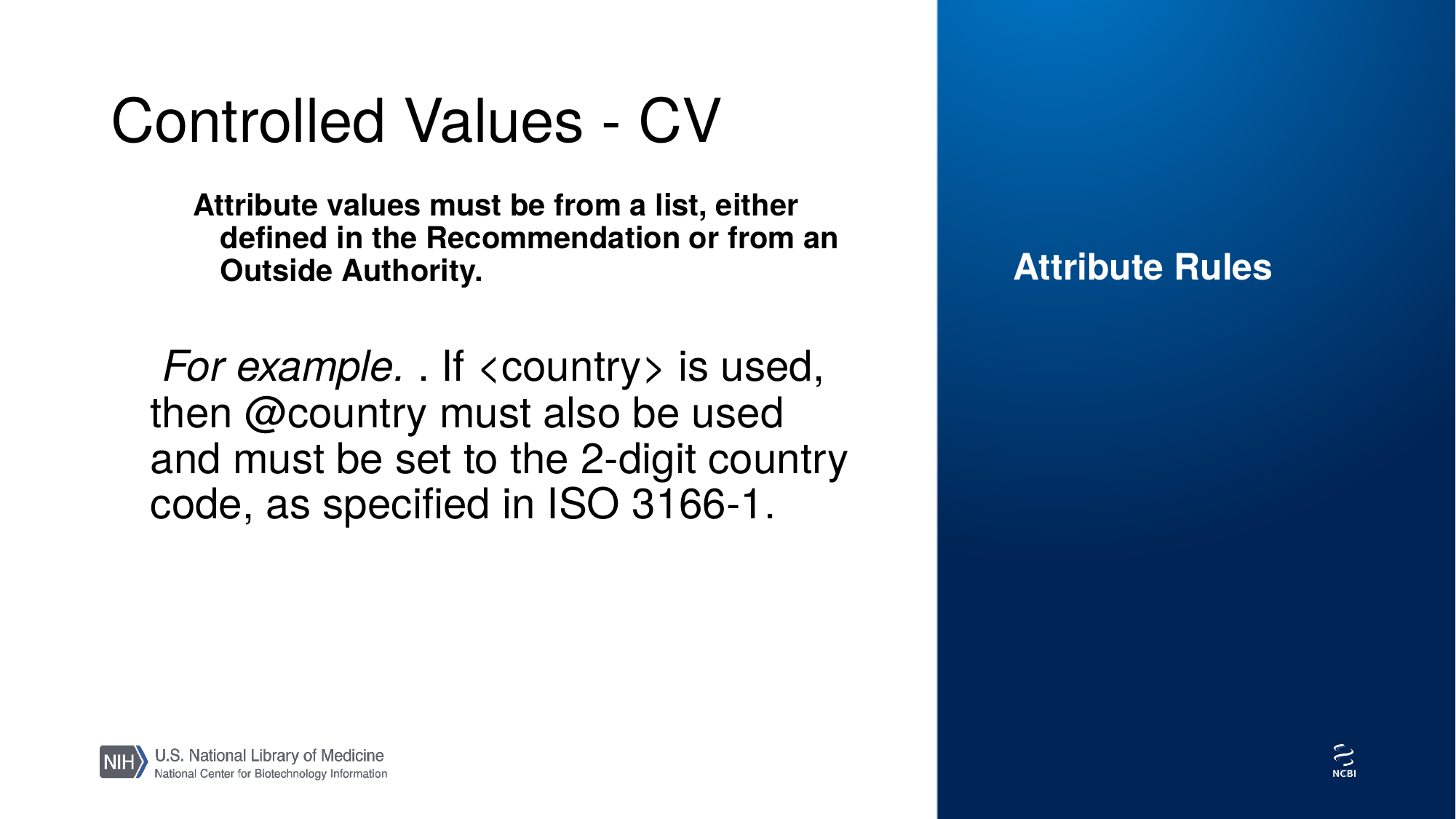

# Controlled Values - CV
Attribute values must be from a list, either defined in the Recommendation or from an Outside Authority.
Attribute Rules

 For example. . If <country> is used, then @country must also be used and must be set to the 2-digit country code, as specified in ISO 3166-1.